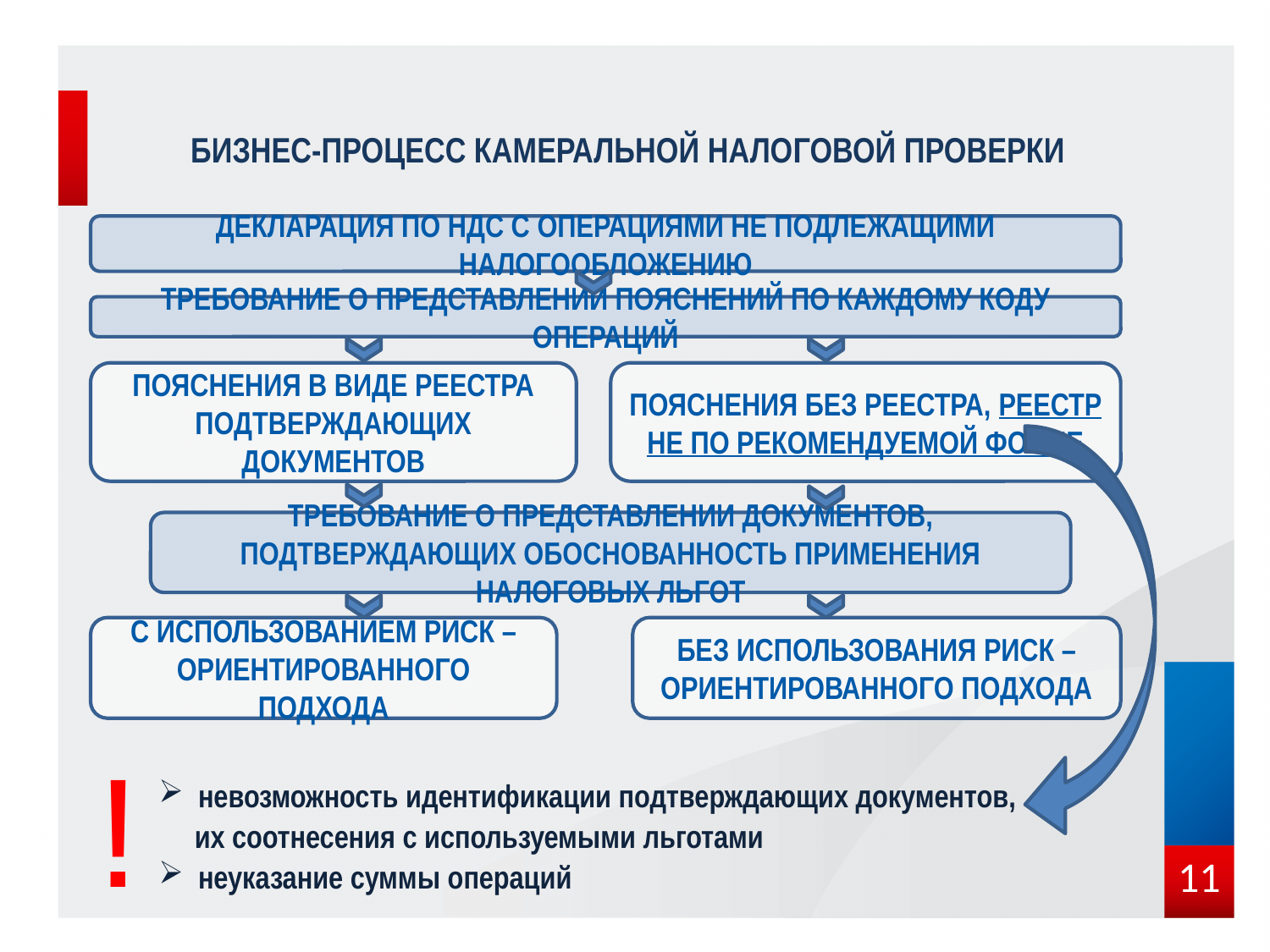

# Бизнес-процесс камеральной НАЛОГОВОЙ проверки

декларация по НДС с операциями не подлежащими налогообложению

требование о представлении пояснений по каждому коду операций

пояснения в виде реестра подтверждающих документов
пояснения без реестра, реестр не по рекомендуемой форме

требование о представлении документов, подтверждающих обоснованность применения налоговых льгот

с использованием риск – ориентированного подхода
без использования риск – ориентированного подхода
!
невозможность идентификации подтверждающих документов,
     их соотнесения с используемыми льготами
неуказание суммы операций
11